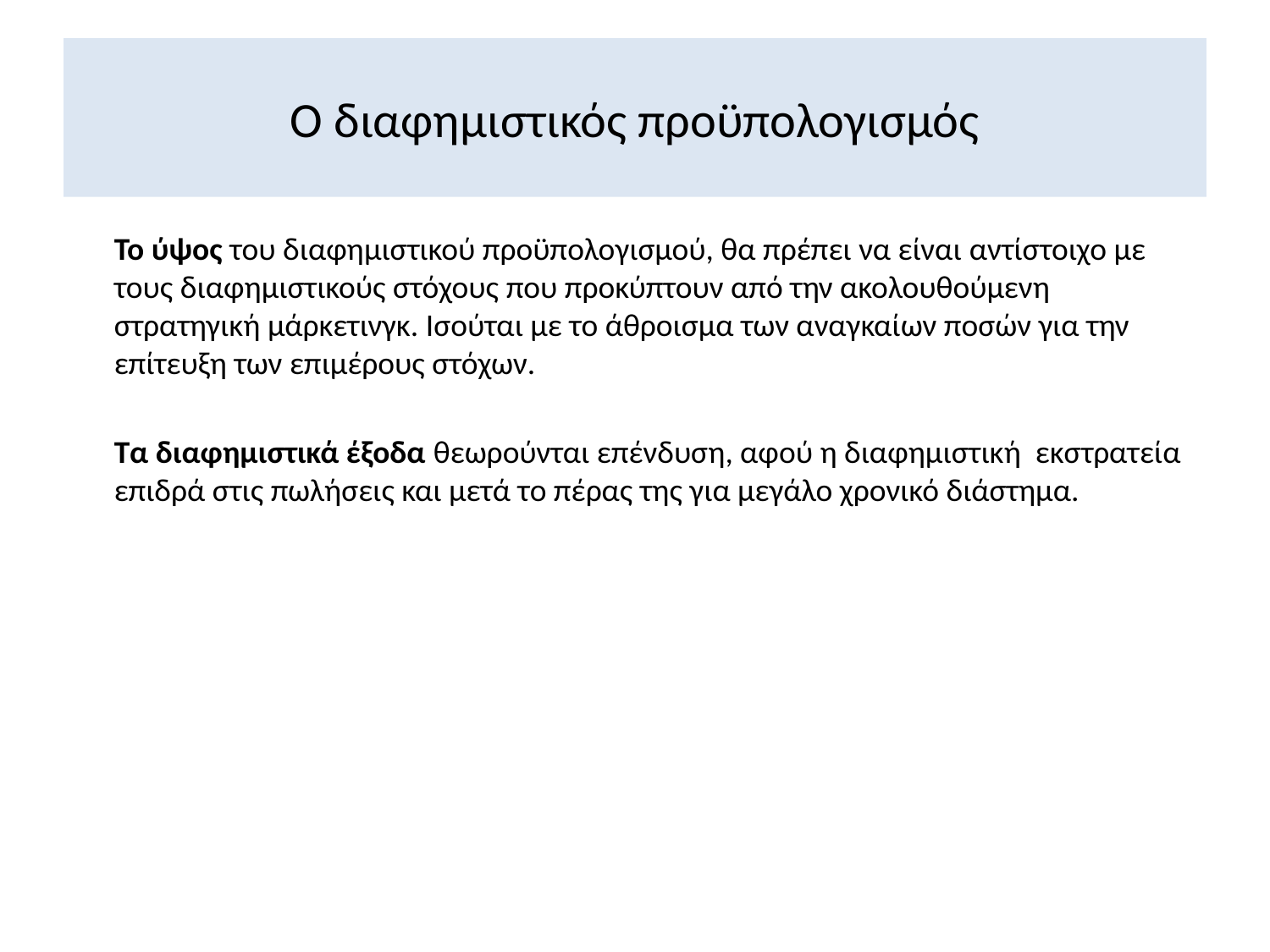

# O διαφημιστικός προϋπολογισμός
Το ύψος του διαφημιστικού προϋπολογισμού, θα πρέπει να είναι αντίστοιχο με τους διαφημιστικούς στόχους που προκύπτουν από την ακολουθούμενη στρατηγική μάρκετινγκ. Ισούται με το άθροισμα των αναγκαίων ποσών για την επίτευξη των επιμέρους στόχων.

Τα διαφημιστικά έξοδα θεωρούνται επένδυση, αφού η διαφημιστική  εκστρατεία επιδρά στις πωλήσεις και μετά το πέρας της για μεγάλο χρονικό διάστημα.